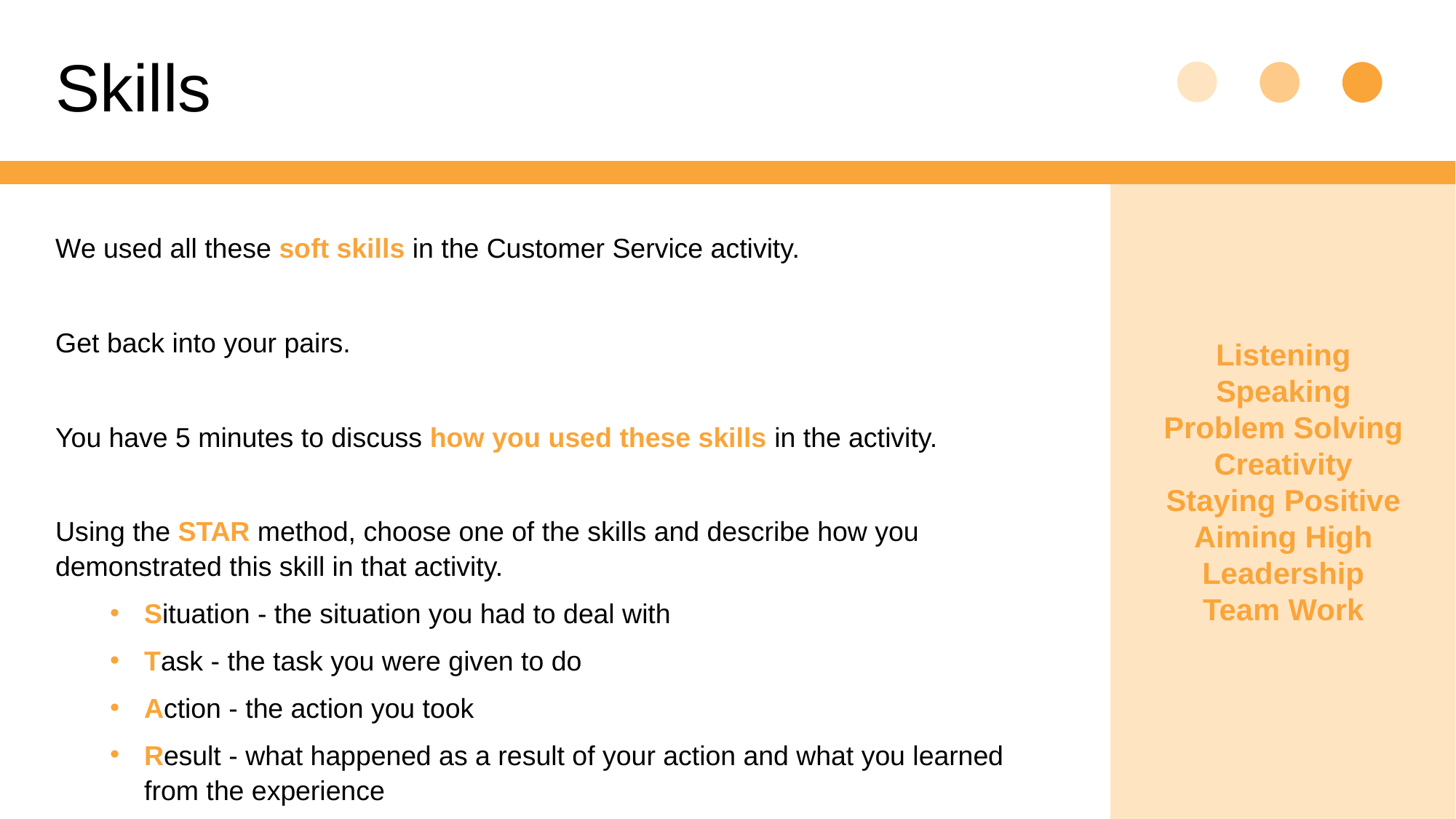

Skills

We used all these soft skills in the Customer Service activity.

Get back into your pairs.

You have 5 minutes to discuss how you used these skills in the activity.

Using the STAR method, choose one of the skills and describe how you demonstrated this skill in that activity.
Situation - the situation you had to deal with
Task - the task you were given to do
Action - the action you took
Result - what happened as a result of your action and what you learned from the experience
Listening
Speaking
Problem Solving
Creativity
Staying Positive
Aiming High
Leadership
Team Work